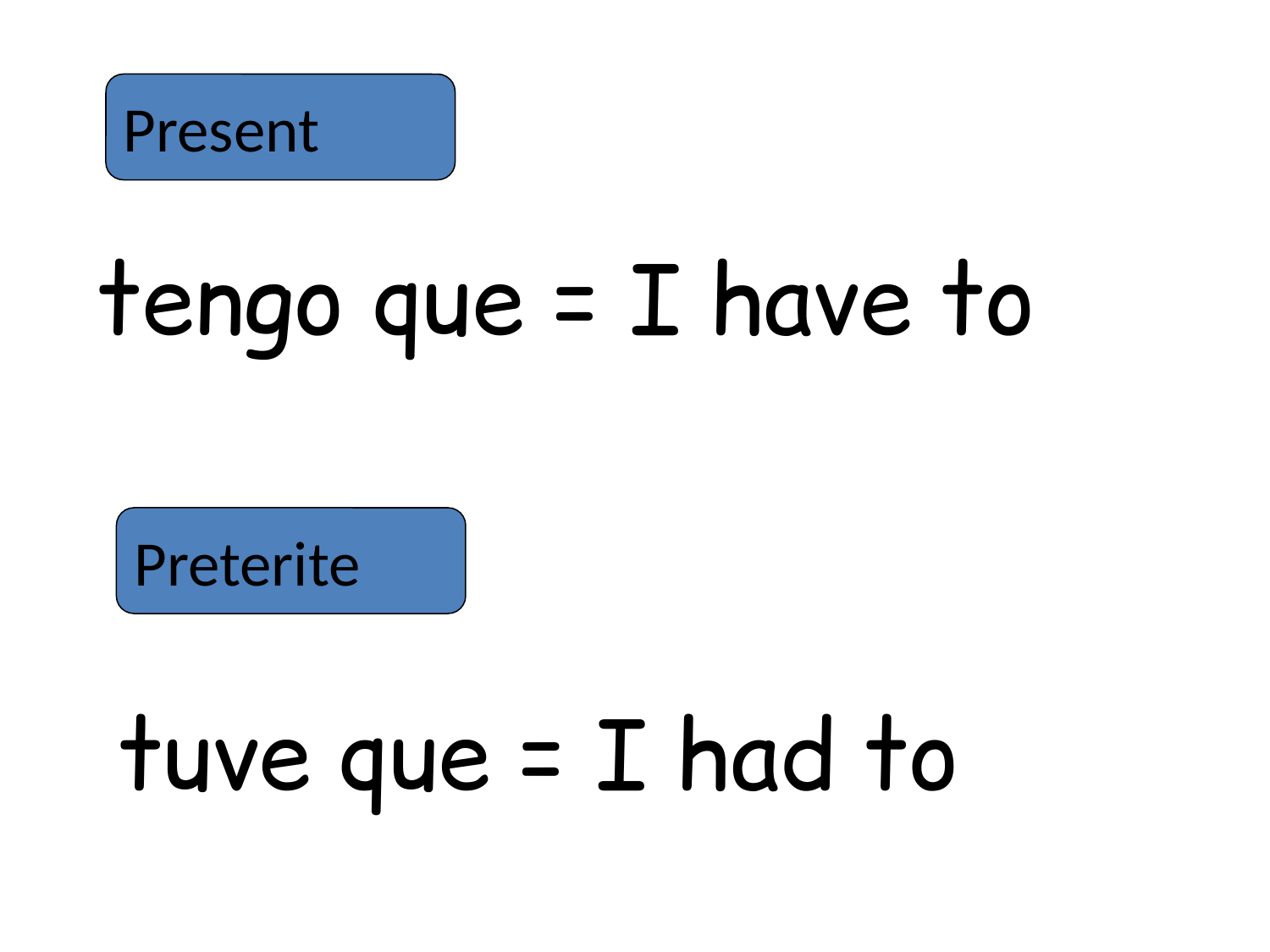

Present
tengo que = I have to
Preterite
tuve que = I had to